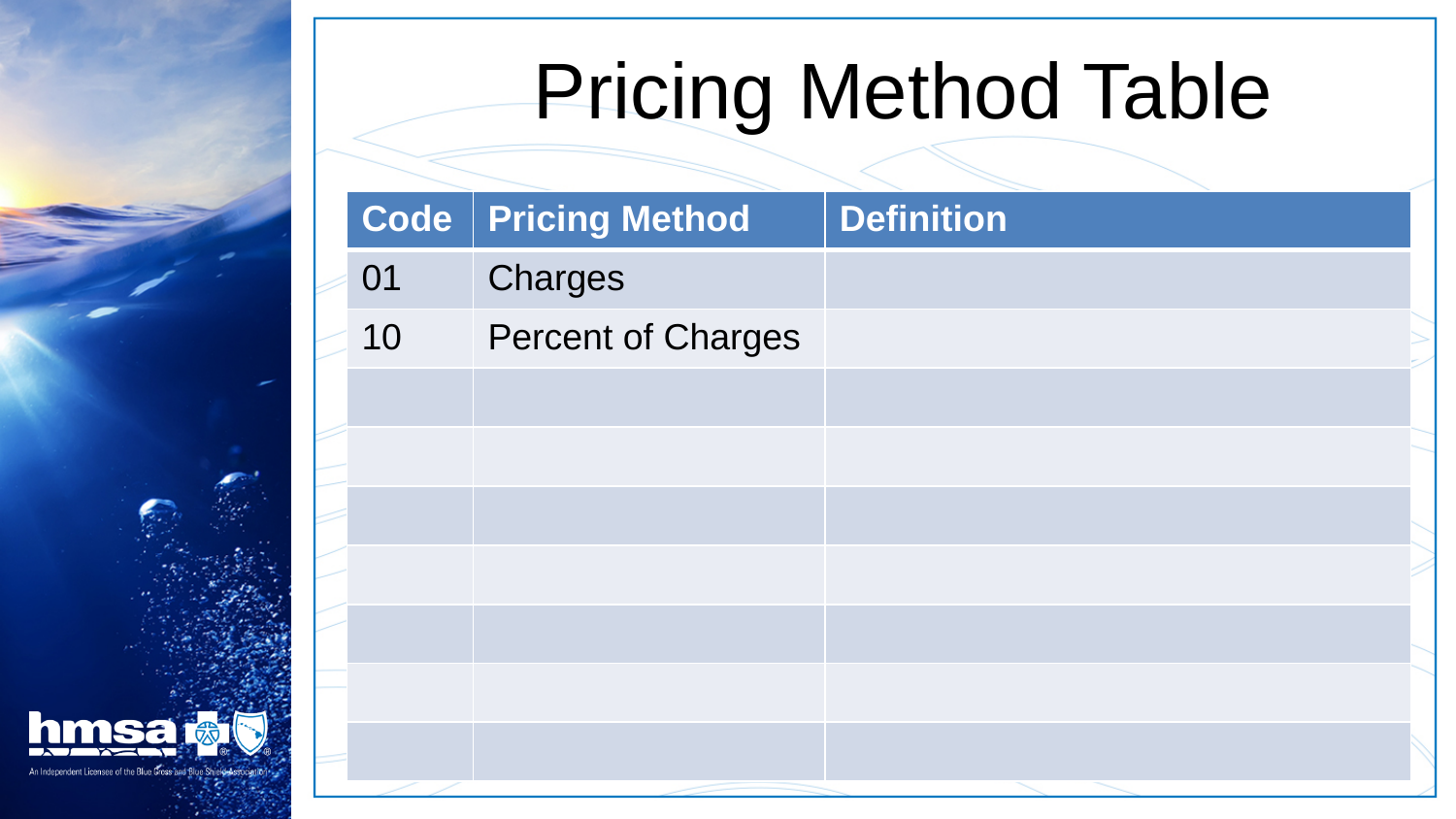

# Pricing Method Table
| Code | Pricing Method | Definition |
| --- | --- | --- |
| 01 | Charges |  |
| 10 | Percent of Charges |  |
|  |  |  |
|  |  |  |
|  |  |  |
|  |  |  |
|  |  |  |
|  |  |  |
|  |  |  |